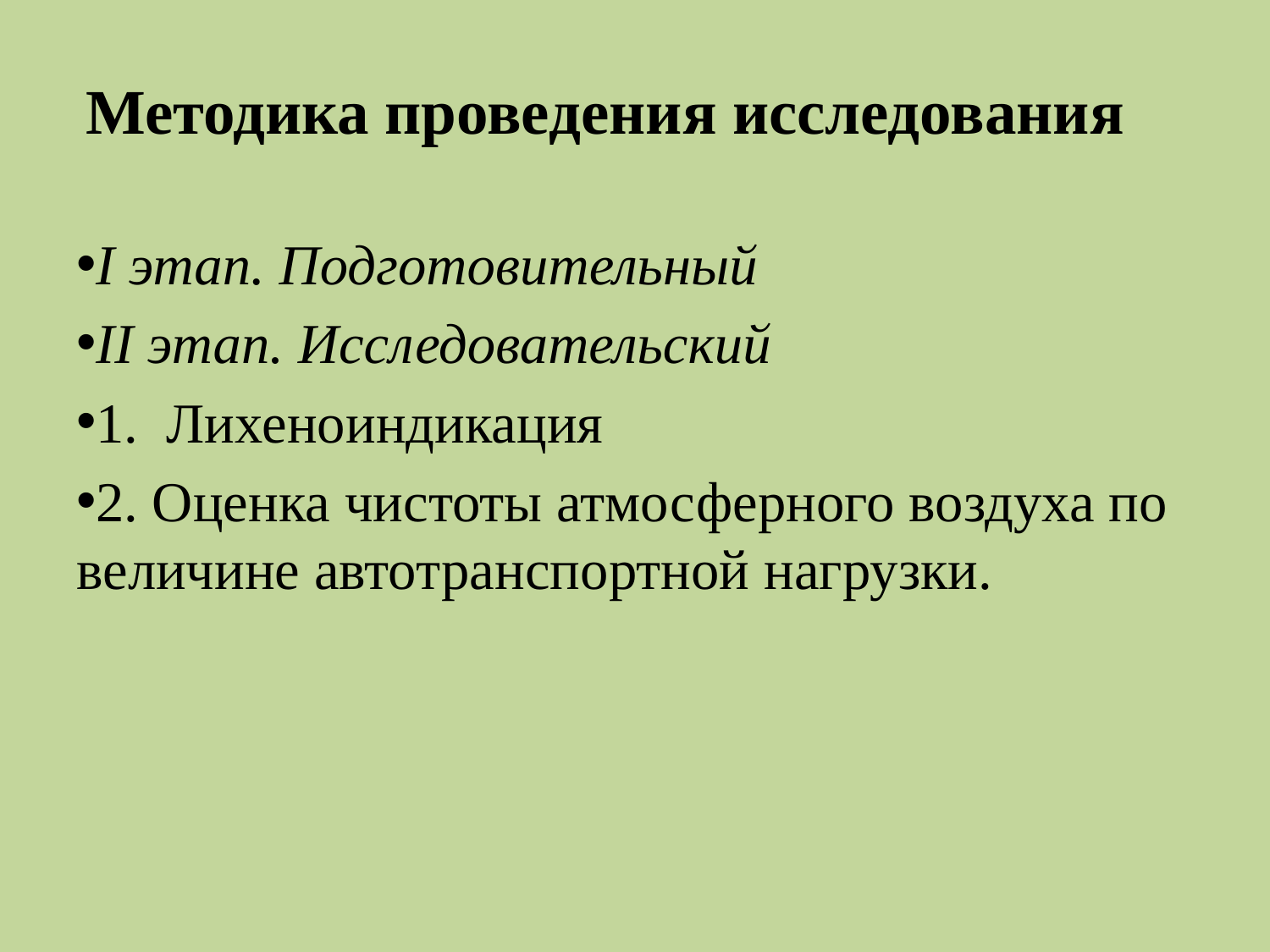

I этап. Подготовительный
II этап. Исследовательский
1.  Лихеноиндикация
2. Оценка чистоты атмосферного воздуха по величине автотранспортной нагрузки.

Методика проведения исследования